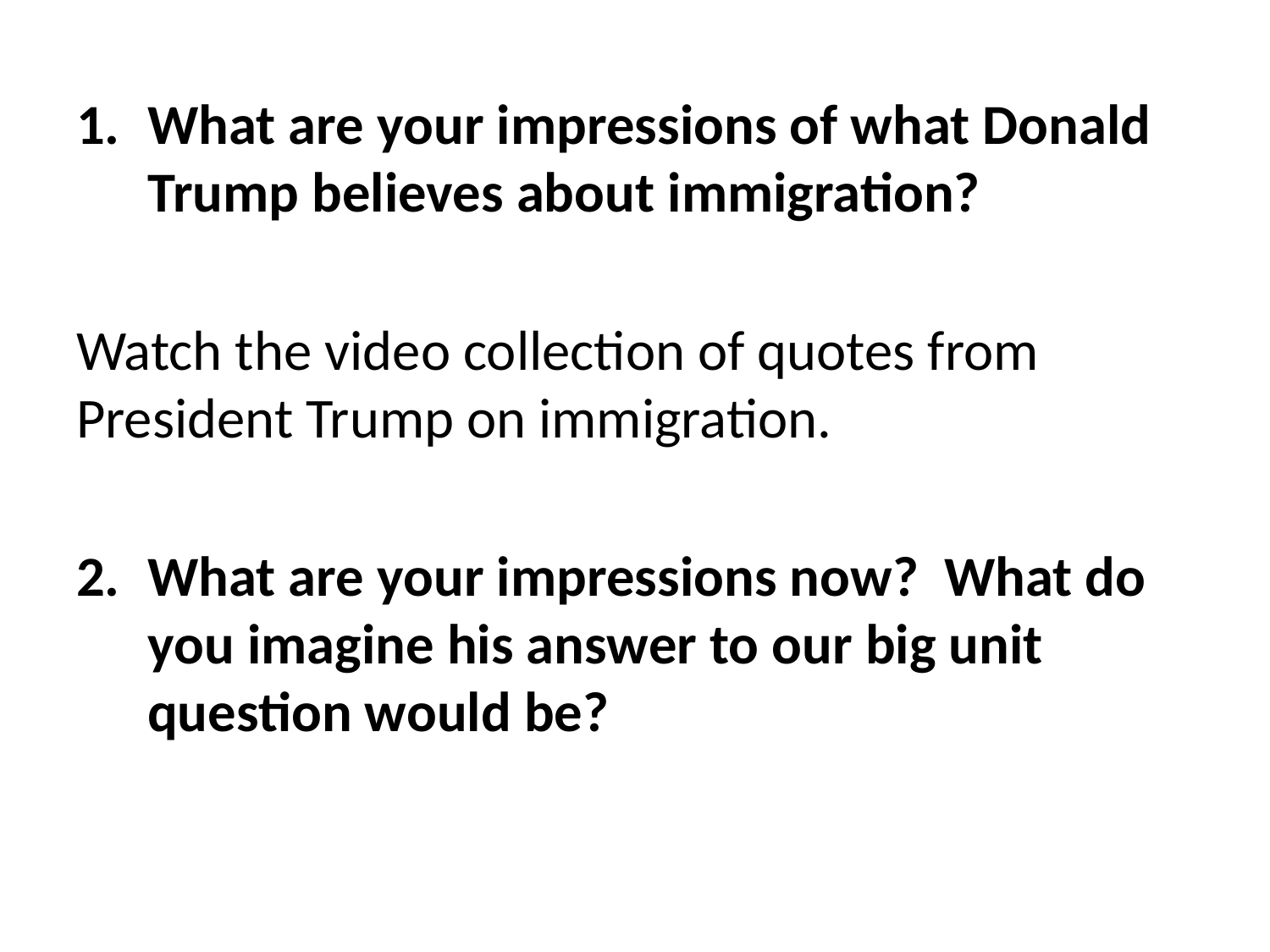

What are your impressions of what Donald Trump believes about immigration?

Watch the video collection of quotes from President Trump on immigration.

What are your impressions now?  What do 	you imagine his answer to our big unit 	question would be?